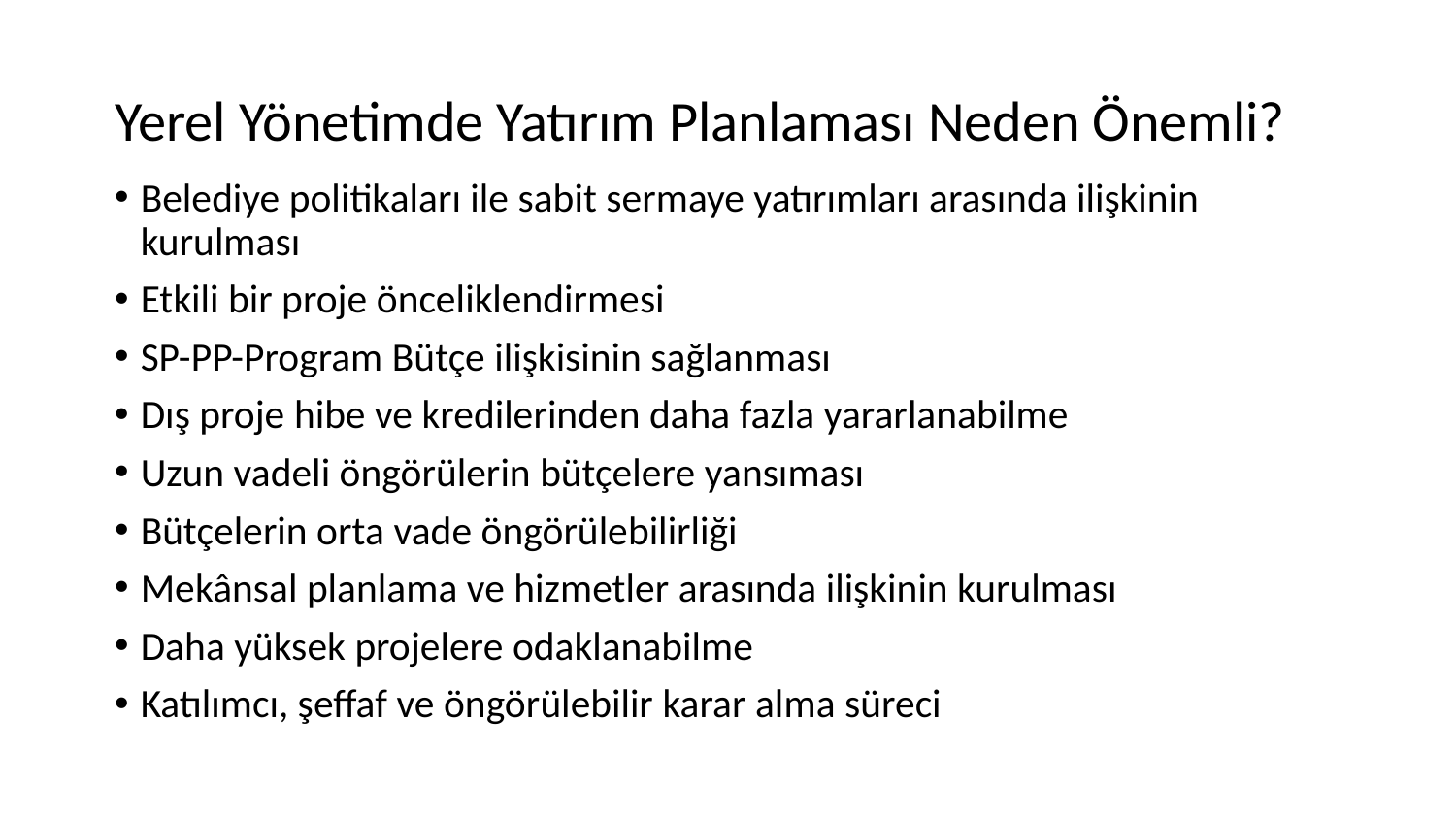

# Yerel Yönetimde Yatırım Planlaması Neden Önemli?
Belediye politikaları ile sabit sermaye yatırımları arasında ilişkinin kurulması
Etkili bir proje önceliklendirmesi
SP-PP-Program Bütçe ilişkisinin sağlanması
Dış proje hibe ve kredilerinden daha fazla yararlanabilme
Uzun vadeli öngörülerin bütçelere yansıması
Bütçelerin orta vade öngörülebilirliği
Mekânsal planlama ve hizmetler arasında ilişkinin kurulması
Daha yüksek projelere odaklanabilme
Katılımcı, şeffaf ve öngörülebilir karar alma süreci